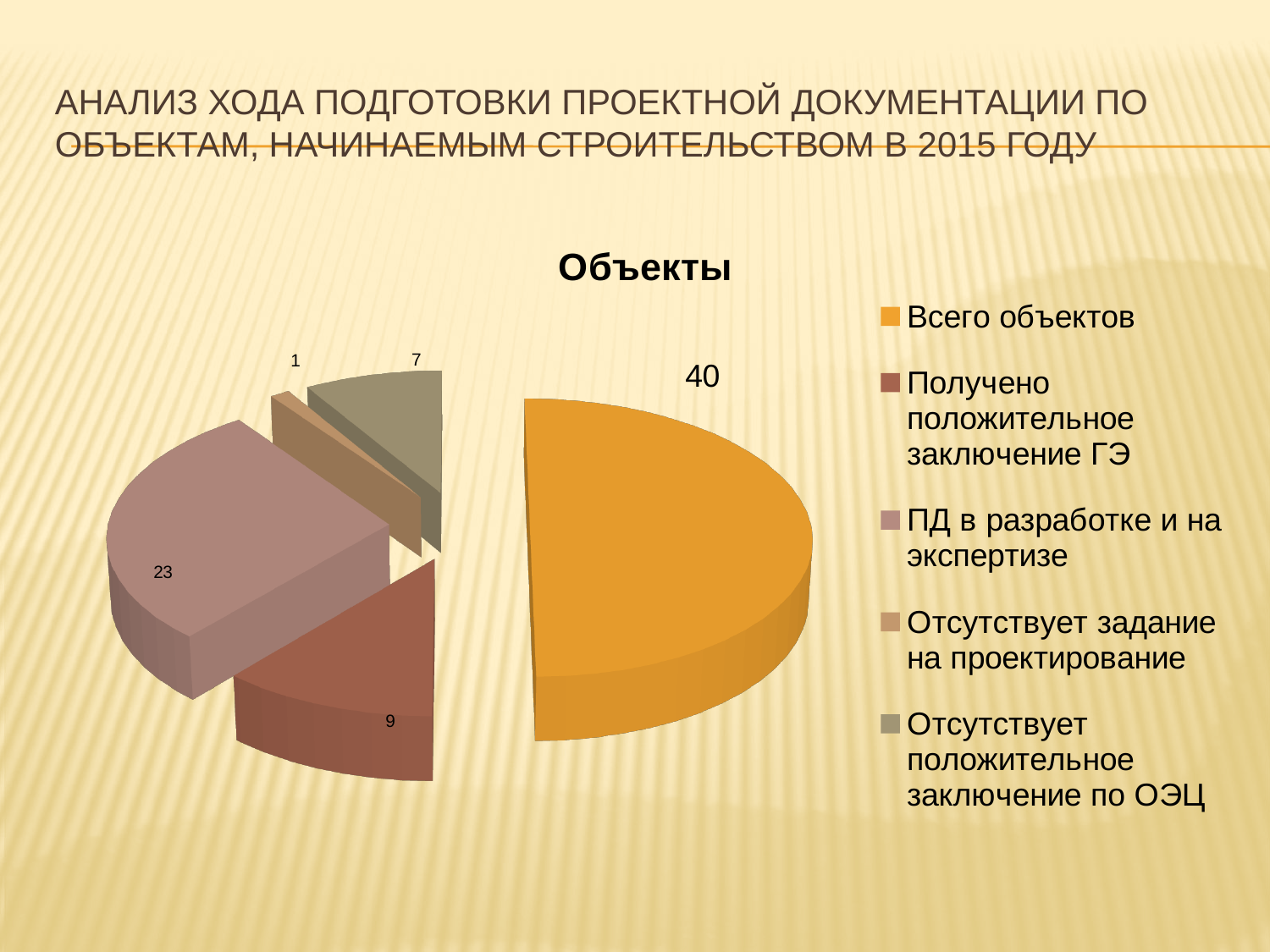

# Анализ хода подготовки проектной документации по объектам, начинаемым строительством в 2015 году

[unsupported chart]